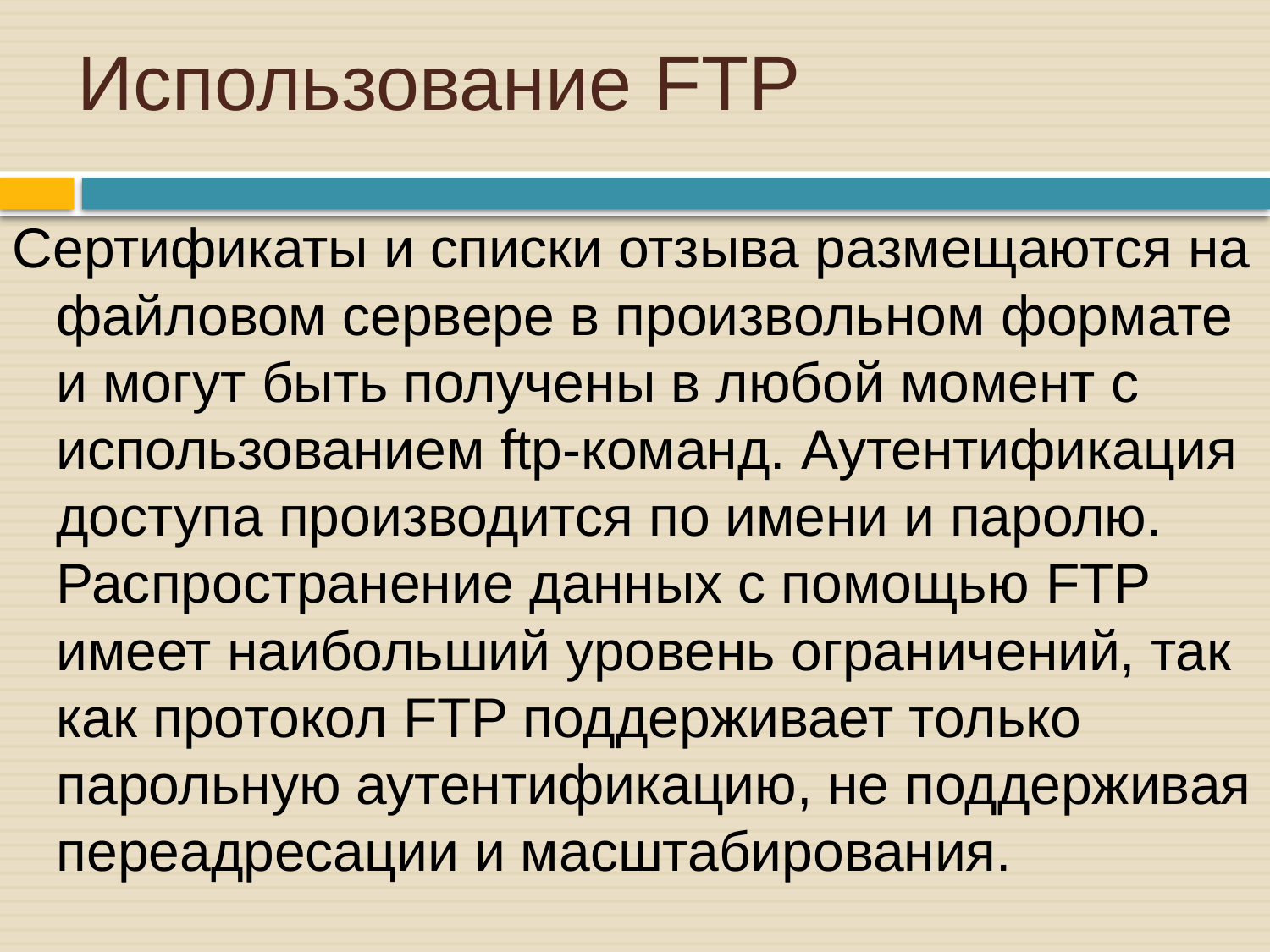

# Использование FTP
Сертификаты и списки отзыва размещаются на файловом сервере в произвольном формате и могут быть получены в любой момент с использованием ftp-команд. Аутентификация доступа производится по имени и паролю. Распространение данных с помощью FTP имеет наибольший уровень ограничений, так как протокол FTP поддерживает только парольную аутентификацию, не поддерживая переадресации и масштабирования.